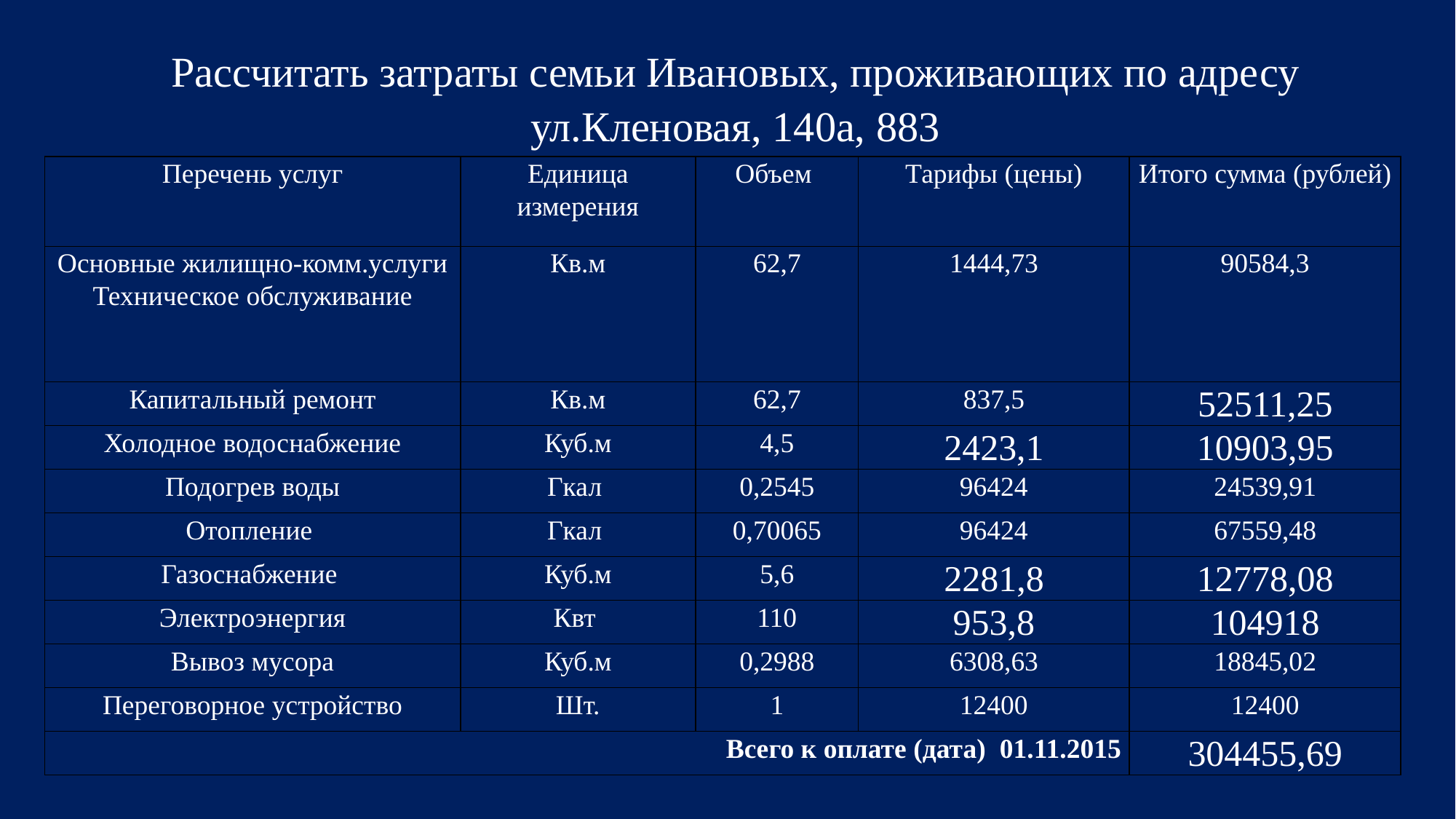

Рассчитать затраты семьи Ивановых, проживающих по адресу ул.Кленовая, 140а, 883
| Перечень услуг | Единица измерения | Объем | Тарифы (цены) | Итого сумма (рублей) |
| --- | --- | --- | --- | --- |
| Основные жилищно-комм.услуги Техническое обслуживание | Кв.м | 62,7 | 1444,73 | 90584,3 |
| Капитальный ремонт | Кв.м | 62,7 | 837,5 | 52511,25 |
| Холодное водоснабжение | Куб.м | 4,5 | 2423,1 | 10903,95 |
| Подогрев воды | Гкал | 0,2545 | 96424 | 24539,91 |
| Отопление | Гкал | 0,70065 | 96424 | 67559,48 |
| Газоснабжение | Куб.м | 5,6 | 2281,8 | 12778,08 |
| Электроэнергия | Квт | 110 | 953,8 | 104918 |
| Вывоз мусора | Куб.м | 0,2988 | 6308,63 | 18845,02 |
| Переговорное устройство | Шт. | 1 | 12400 | 12400 |
| Всего к оплате (дата) 01.11.2015 |  |  |  | 304455,69 |